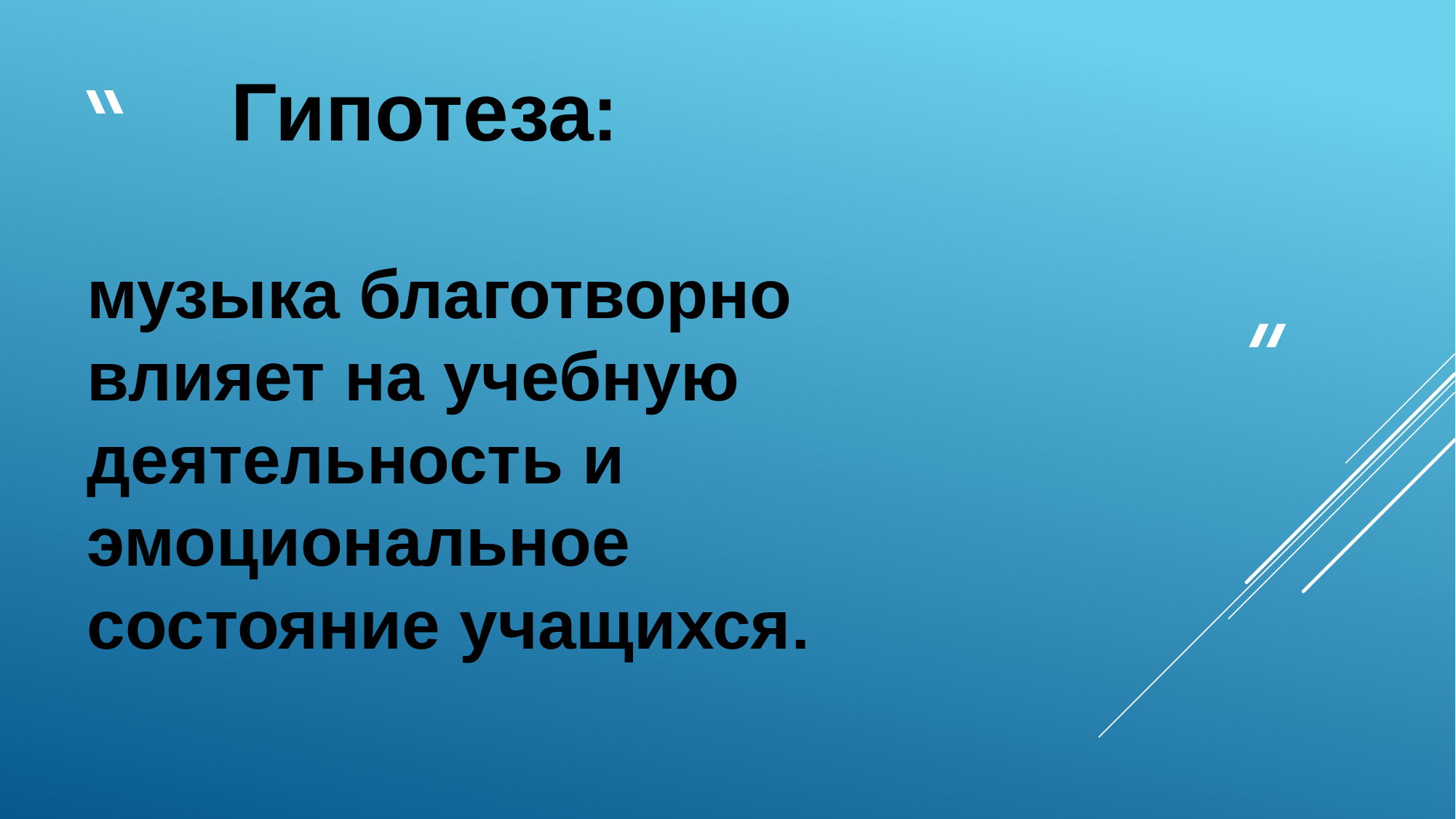

# Гипотеза:

музыка благотворно влияет на учебную деятельность и эмоциональное состояние учащихся.